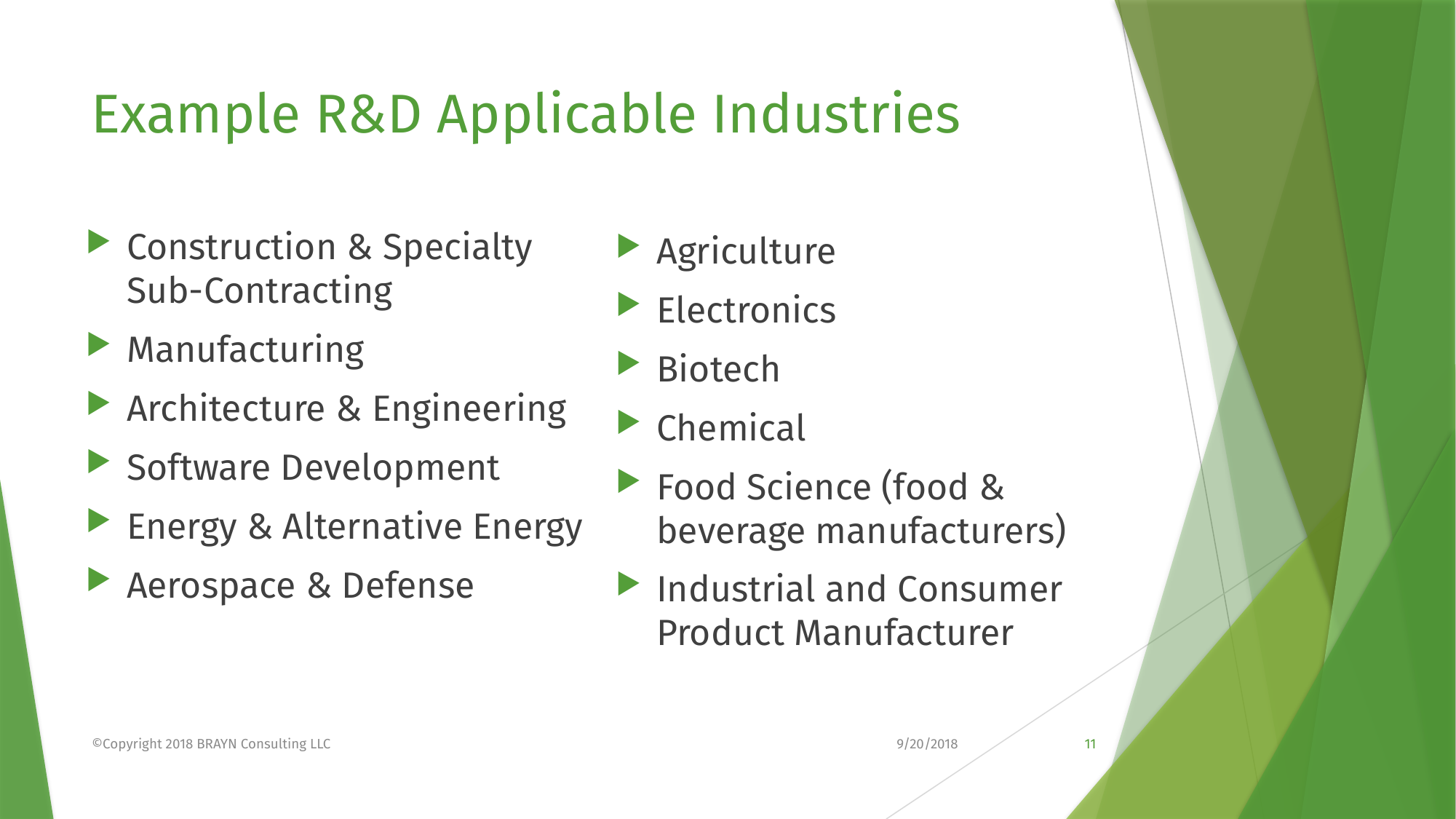

Example R&D Applicable Industries
Construction & Specialty Sub-Contracting
Manufacturing
Architecture & Engineering
Software Development
Energy & Alternative Energy
Aerospace & Defense
Agriculture
Electronics
Biotech
Chemical
Food Science (food & beverage manufacturers)
Industrial and Consumer Product Manufacturer
©Copyright 2018 BRAYN Consulting LLC
9/20/2018
11